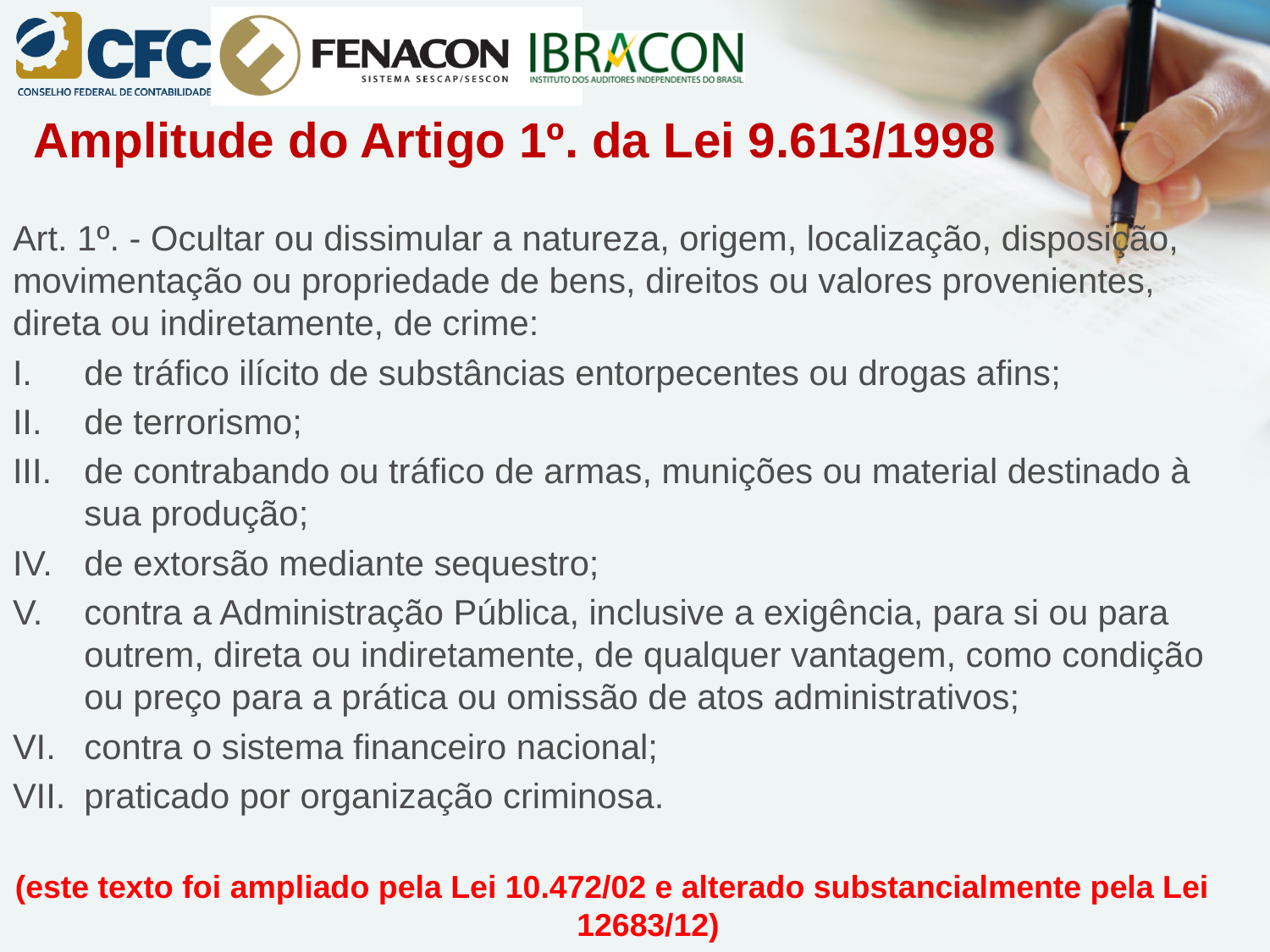

# Amplitude do Artigo 1º. da Lei 9.613/1998
Art. 1º. - Ocultar ou dissimular a natureza, origem, localização, disposição, movimentação ou propriedade de bens, direitos ou valores provenientes, direta ou indiretamente, de crime:
de tráfico ilícito de substâncias entorpecentes ou drogas afins;
de terrorismo;
de contrabando ou tráfico de armas, munições ou material destinado à sua produção;
de extorsão mediante sequestro;
contra a Administração Pública, inclusive a exigência, para si ou para outrem, direta ou indiretamente, de qualquer vantagem, como condição ou preço para a prática ou omissão de atos administrativos;
contra o sistema financeiro nacional;
praticado por organização criminosa.

(este texto foi ampliado pela Lei 10.472/02 e alterado substancialmente pela Lei 12683/12)